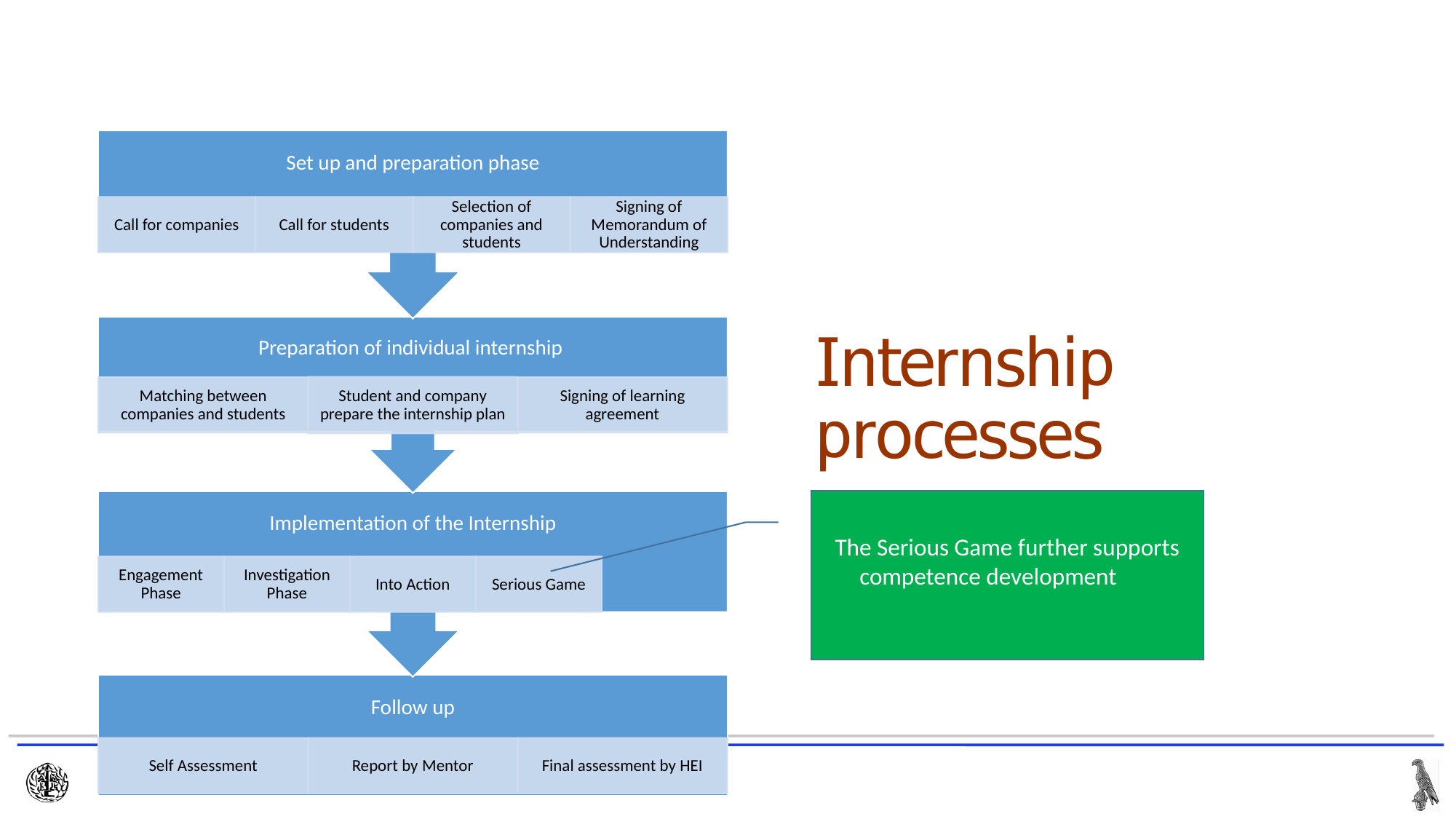

#

Set up and preparation phase

Call for companies

Call for students

Selection of companies and students

Signing of Memorandum of Understanding

Preparation of individual internship
Internship processes

Student and company prepare the internship plan

Matching between companies and students

Signing of learning agreement
The Serious Game further supports competence development

Implementation of the Internship

Engagement Phase

Investigation Phase

Into Action

Serious Game

Follow up

Self Assessment

Report by Mentor

Final assessment by HEI